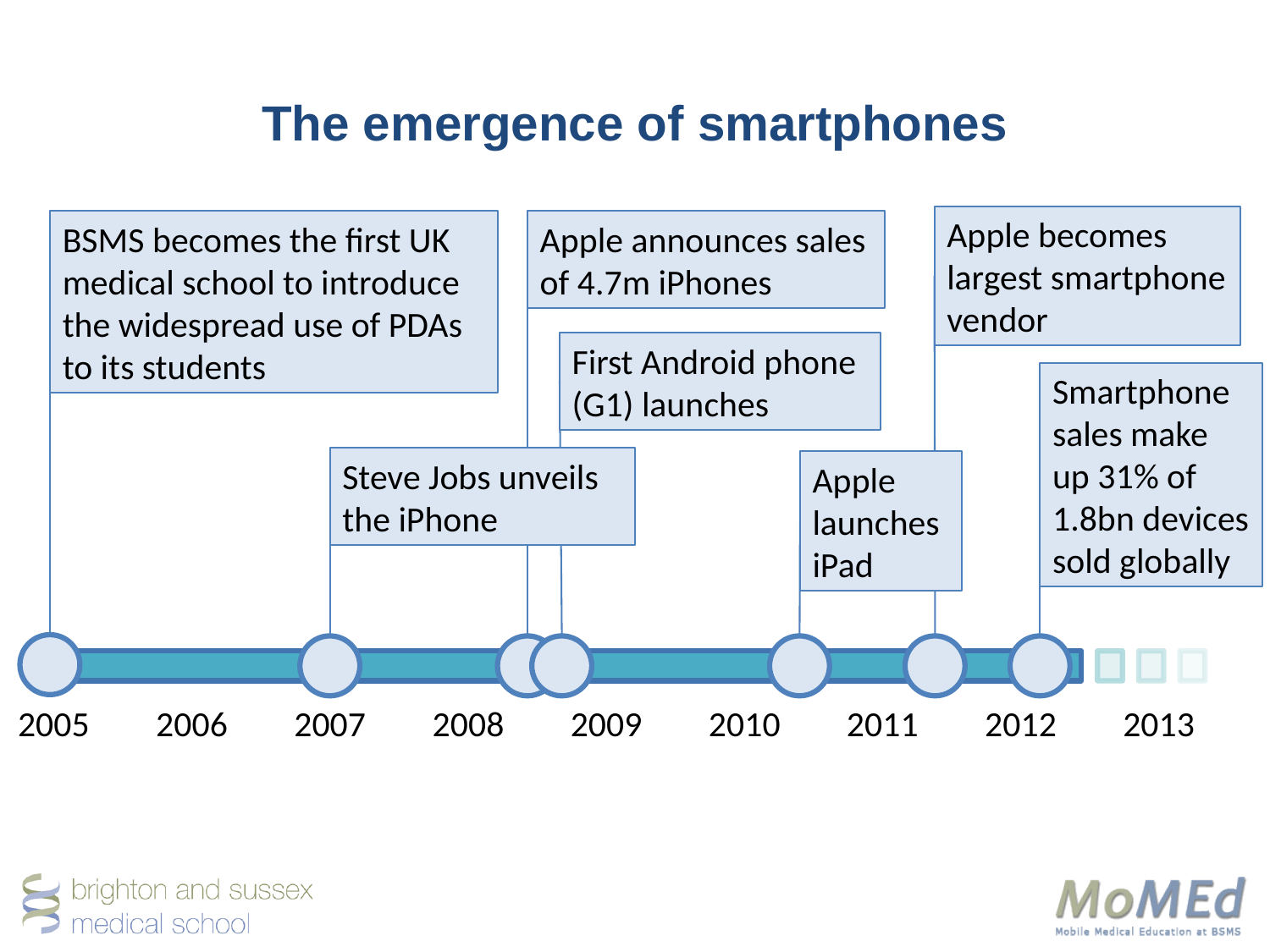

# The emergence of smartphones
Apple becomes largest smartphone vendor

BSMS becomes the first UK medical school to introduce the widespread use of PDAs to its students

Apple announces sales of 4.7m iPhones

First Android phone (G1) launches

Smartphone sales make up 31% of 1.8bn devices sold globally

Steve Jobs unveils the iPhone

Apple launches iPad

2005
2006
2007
2008
2009
2010
2011
2012
2013